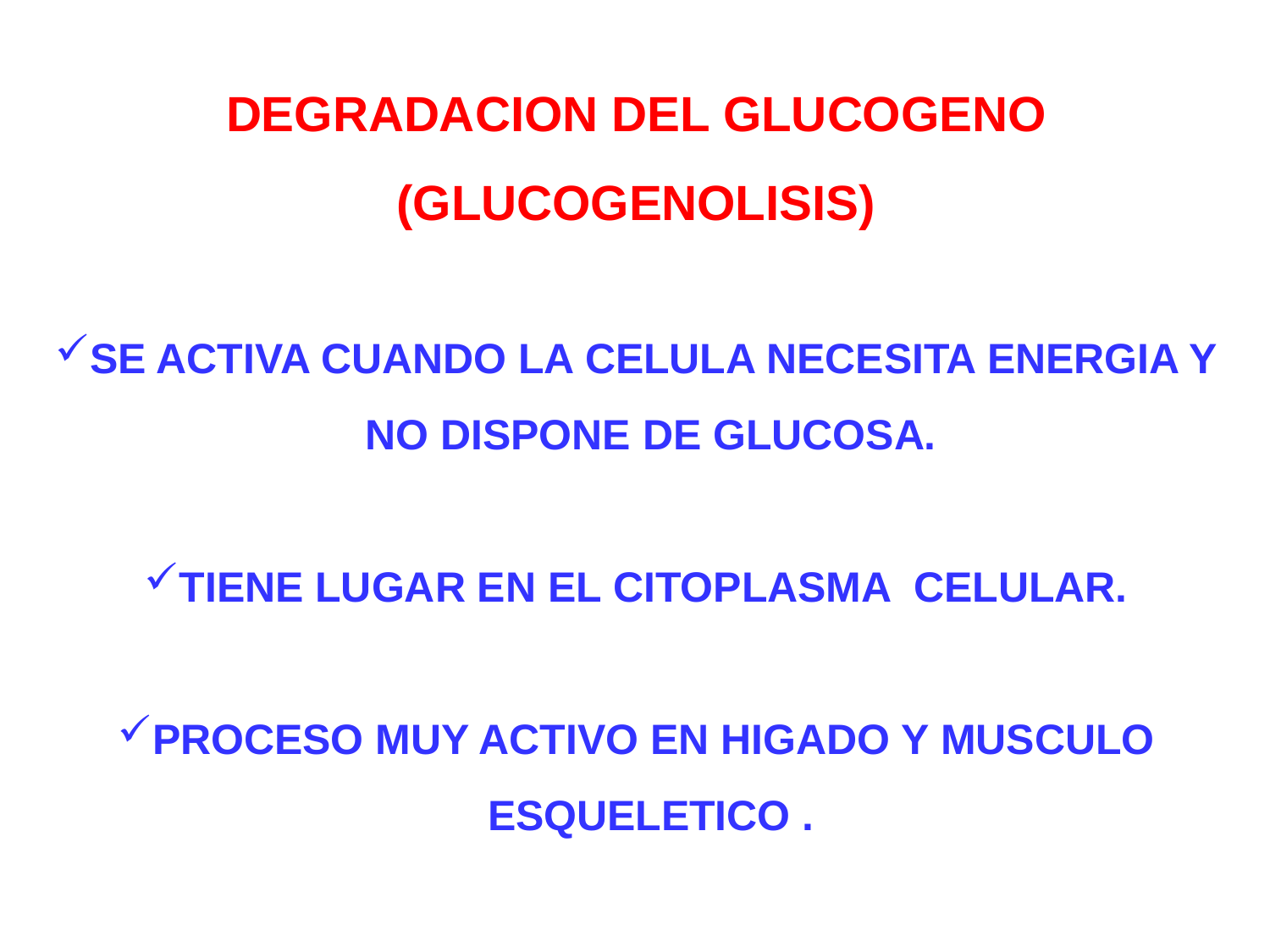

DEGRADACION DEL GLUCOGENO (GLUCOGENOLISIS)

SE ACTIVA CUANDO LA CELULA NECESITA ENERGIA Y NO DISPONE DE GLUCOSA.

TIENE LUGAR EN EL CITOPLASMA  CELULAR.

PROCESO MUY ACTIVO EN HIGADO Y MUSCULO ESQUELETICO .